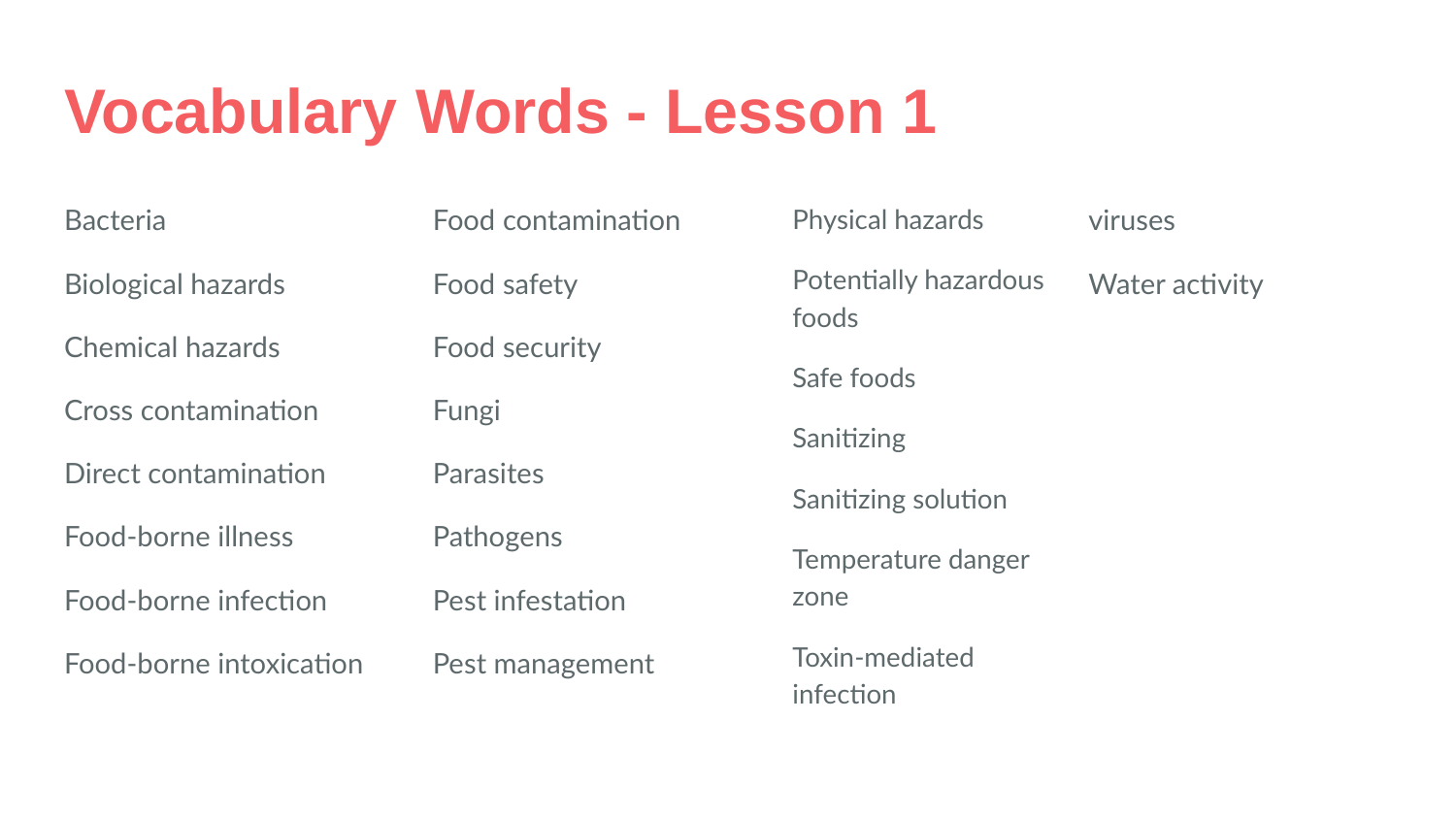

# Vocabulary Words - Lesson 1
Bacteria
Biological hazards
Chemical hazards
Cross contamination
Direct contamination
Food-borne illness
Food-borne infection
Food-borne intoxication
Food contamination
Food safety
Food security
Fungi
Parasites
Pathogens
Pest infestation
Pest management
Physical hazards
Potentially hazardous foods
Safe foods
Sanitizing
Sanitizing solution
Temperature danger zone
Toxin-mediated infection
viruses
Water activity